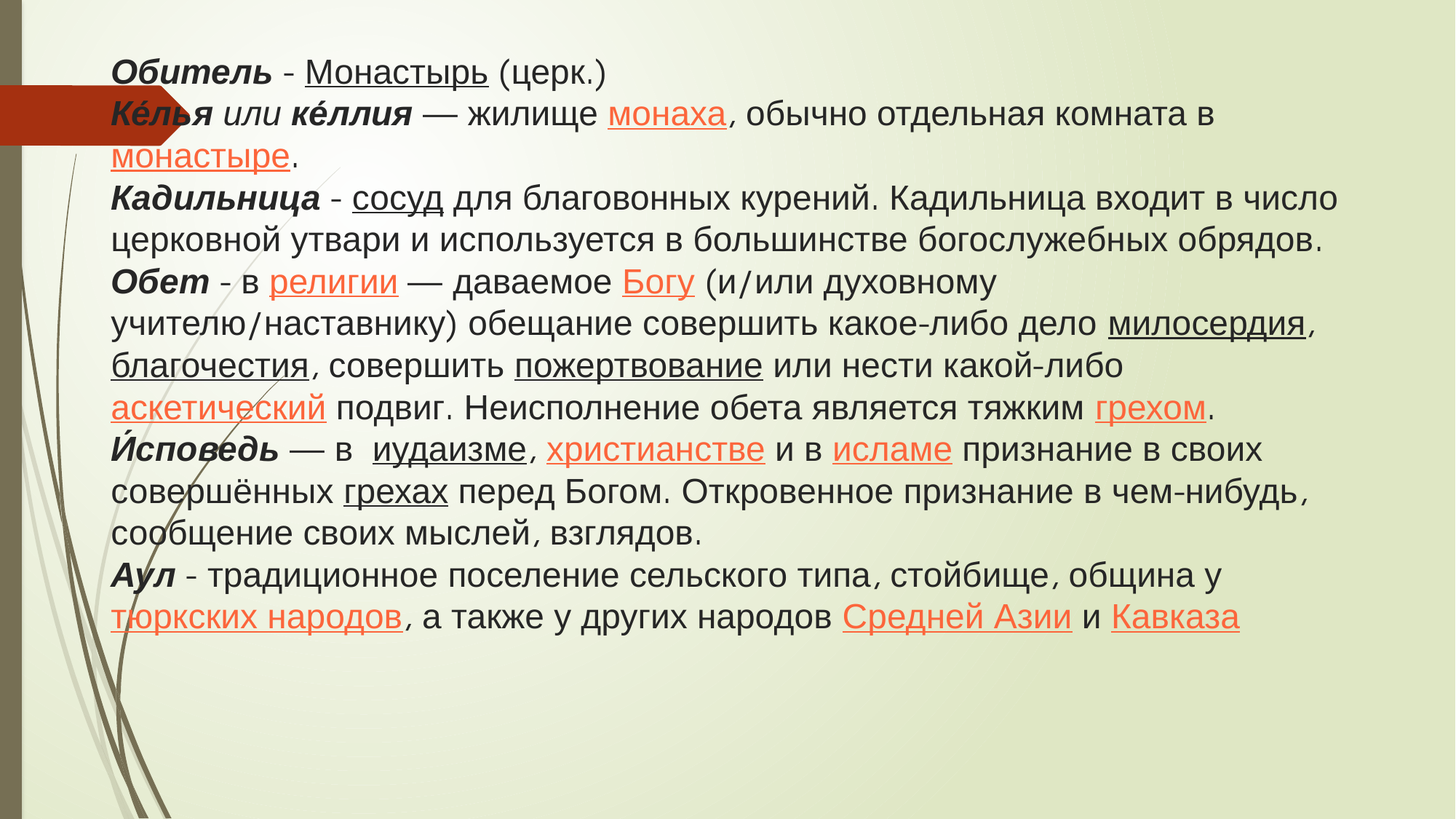

# Обитель - Монастырь (церк.) Ке́лья или ке́ллия — жилище монаха, обычно отдельная комната в монастыре. Кадильница - сосуд для благовонных курений. Кадильница входит в число церковной утвари и используется в большинстве богослужебных обрядов.  Обет - в религии — даваемое Богу (и/или духовному учителю/наставнику) обещание совершить какое-либо дело милосердия, благочестия, совершить пожертвование или нести какой-либо аскетический подвиг. Неисполнение обета является тяжким грехом. И́споведь — в  иудаизме, христианстве и в исламе признание в своих совершённых грехах перед Богом. Откровенное признание в чем-нибудь, сообщение своих мыслей, взглядов. Аул - традиционное поселение сельского типа, стойбище, община у тюркских народов, а также у других народов Средней Азии и Кавказа